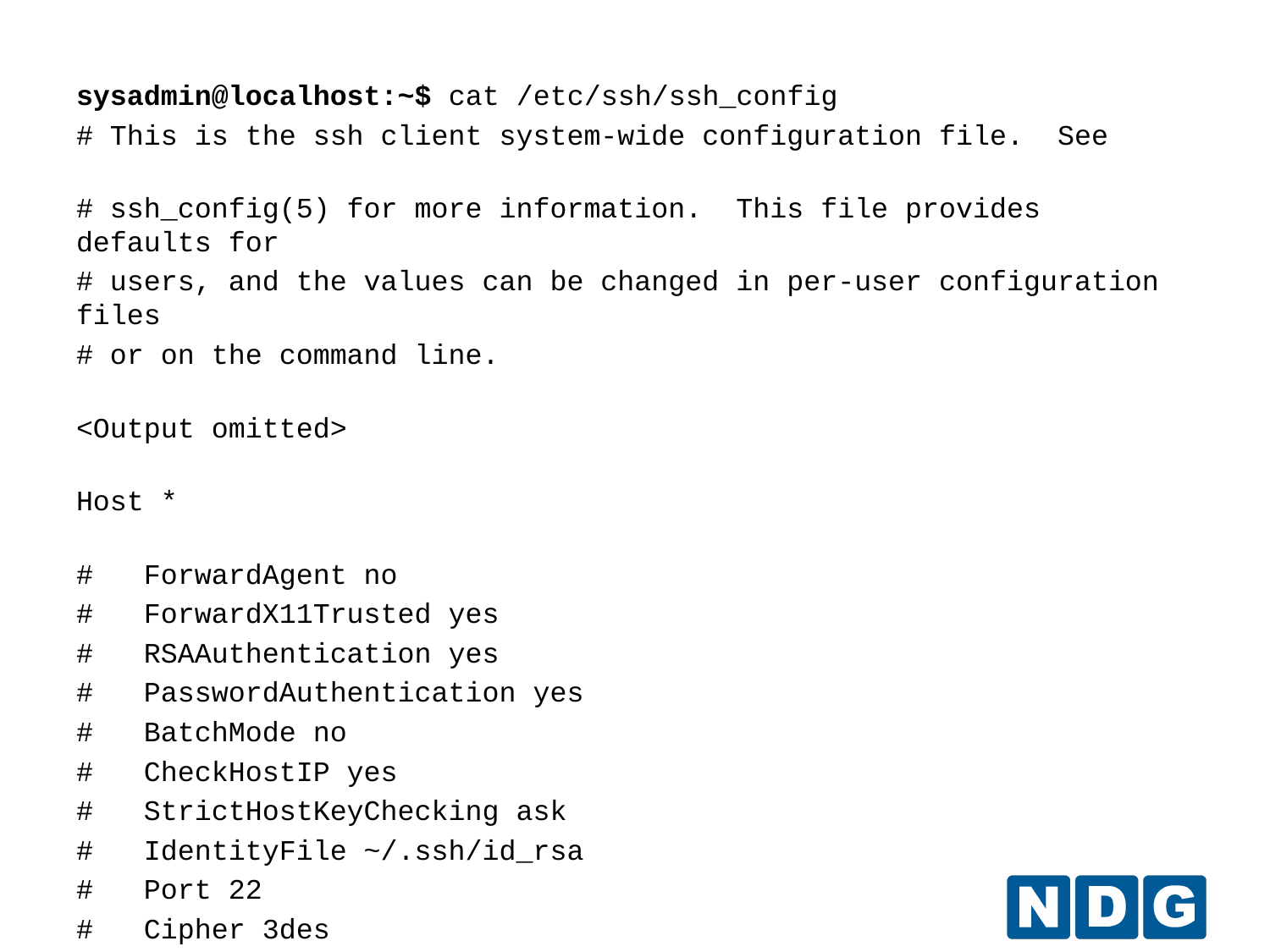

sysadmin@localhost:~$ cat /etc/ssh/ssh_config
# This is the ssh client system-wide configuration file.  See
# ssh_config(5) for more information.  This file provides defaults for
# users, and the values can be changed in per-user configuration files
# or on the command line.
<Output omitted>
Host *
#   ForwardAgent no
#   ForwardX11Trusted yes
#   RSAAuthentication yes
#   PasswordAuthentication yes
#   BatchMode no
#   CheckHostIP yes
#   StrictHostKeyChecking ask
#   IdentityFile ~/.ssh/id_rsa
#   Port 22
#   Cipher 3des
<Output omitted>